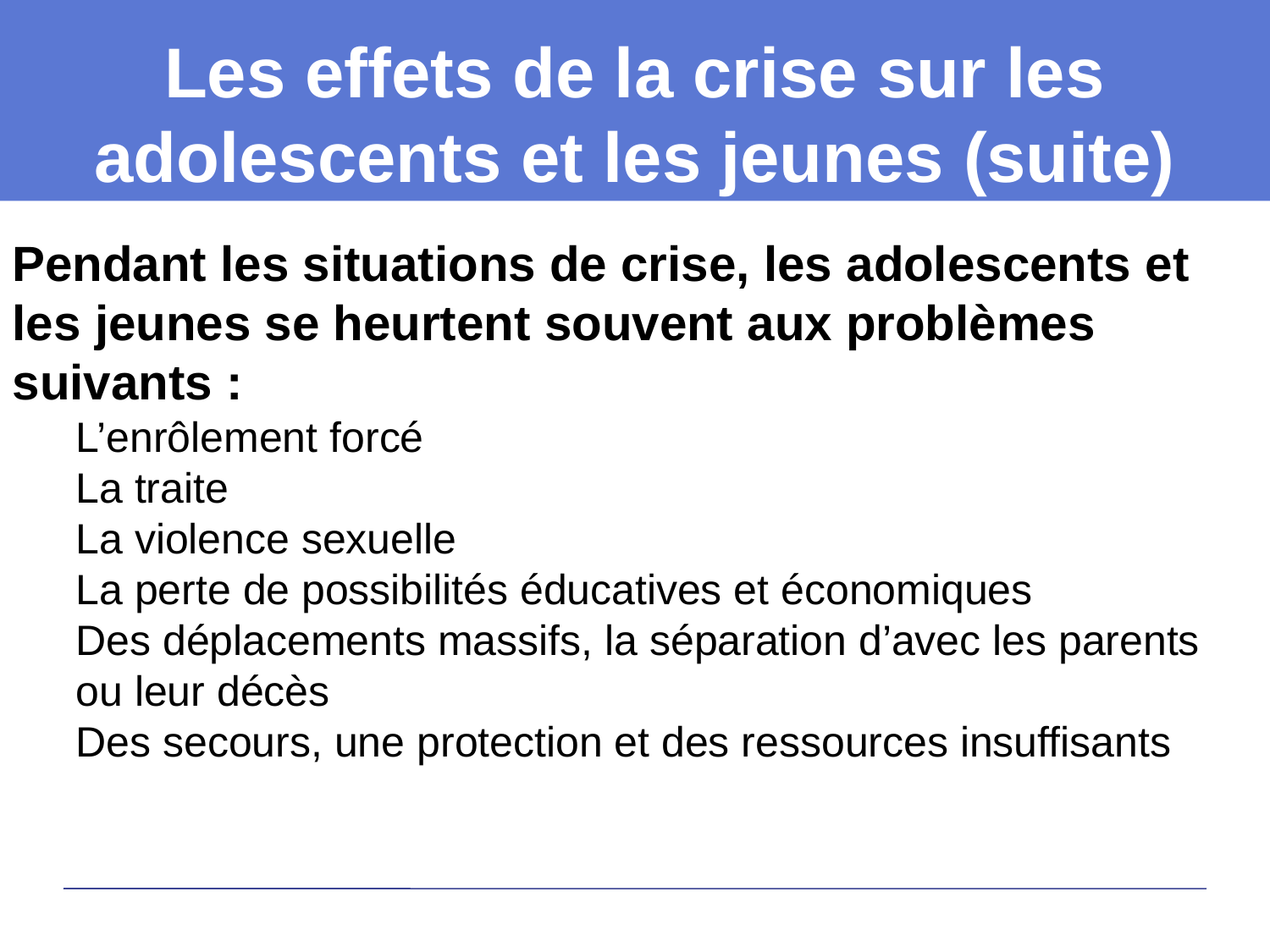

Les effets de la crise sur les adolescents et les jeunes (suite)
Pendant les situations de crise, les adolescents et les jeunes se heurtent souvent aux problèmes suivants :
L’enrôlement forcé
La traite
La violence sexuelle
La perte de possibilités éducatives et économiques
Des déplacements massifs, la séparation d’avec les parents ou leur décès
Des secours, une protection et des ressources insuffisants